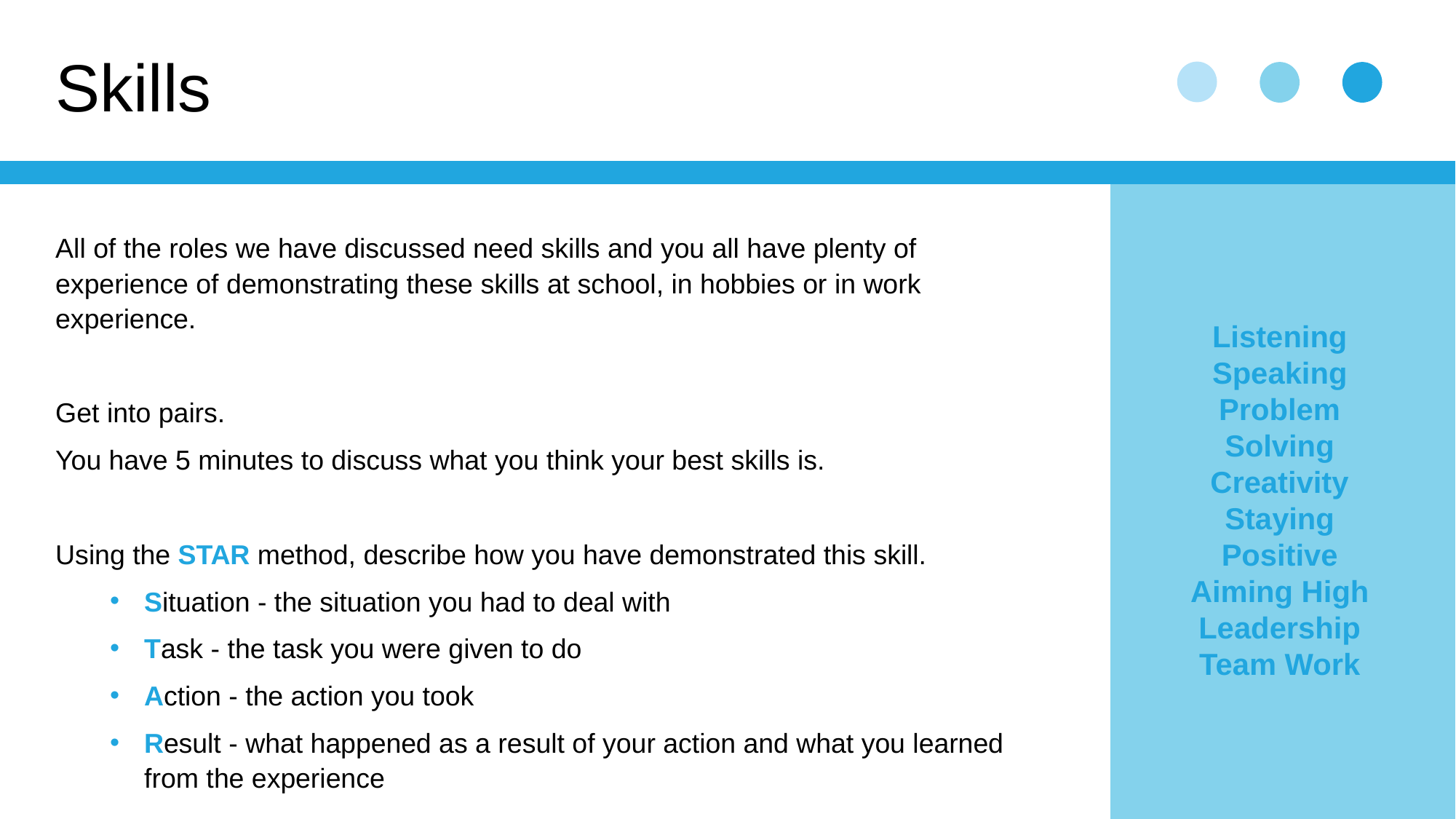

Skills

All of the roles we have discussed need skills and you all have plenty of experience of demonstrating these skills at school, in hobbies or in work experience.

Get into pairs.
You have 5 minutes to discuss what you think your best skills is.

Using the STAR method, describe how you have demonstrated this skill.
Situation - the situation you had to deal with
Task - the task you were given to do
Action - the action you took
Result - what happened as a result of your action and what you learned from the experience
Listening
Speaking
Problem Solving
Creativity
Staying Positive
Aiming High
Leadership
Team Work